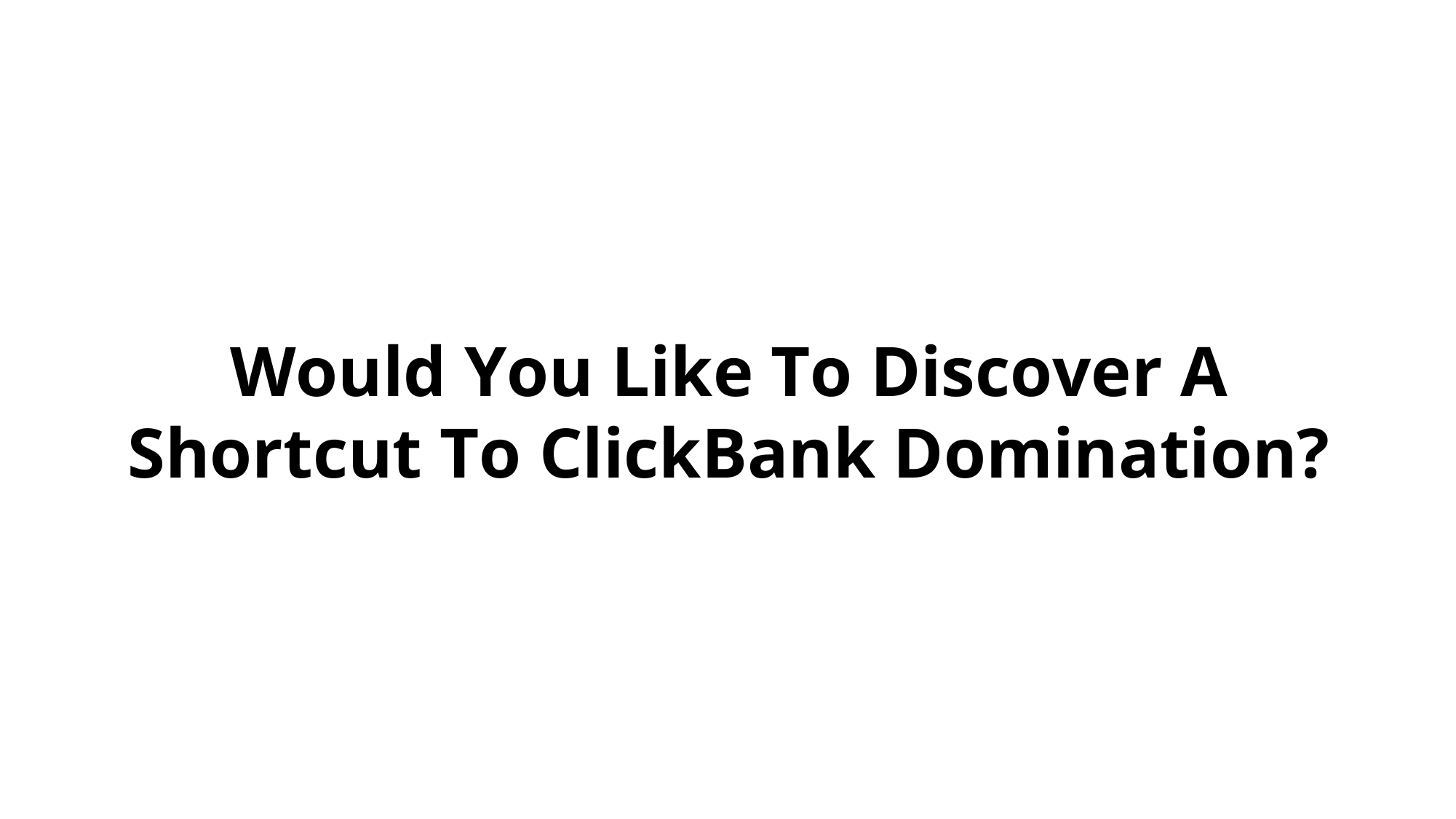

Would You Like To Discover A Shortcut To ClickBank Domination?